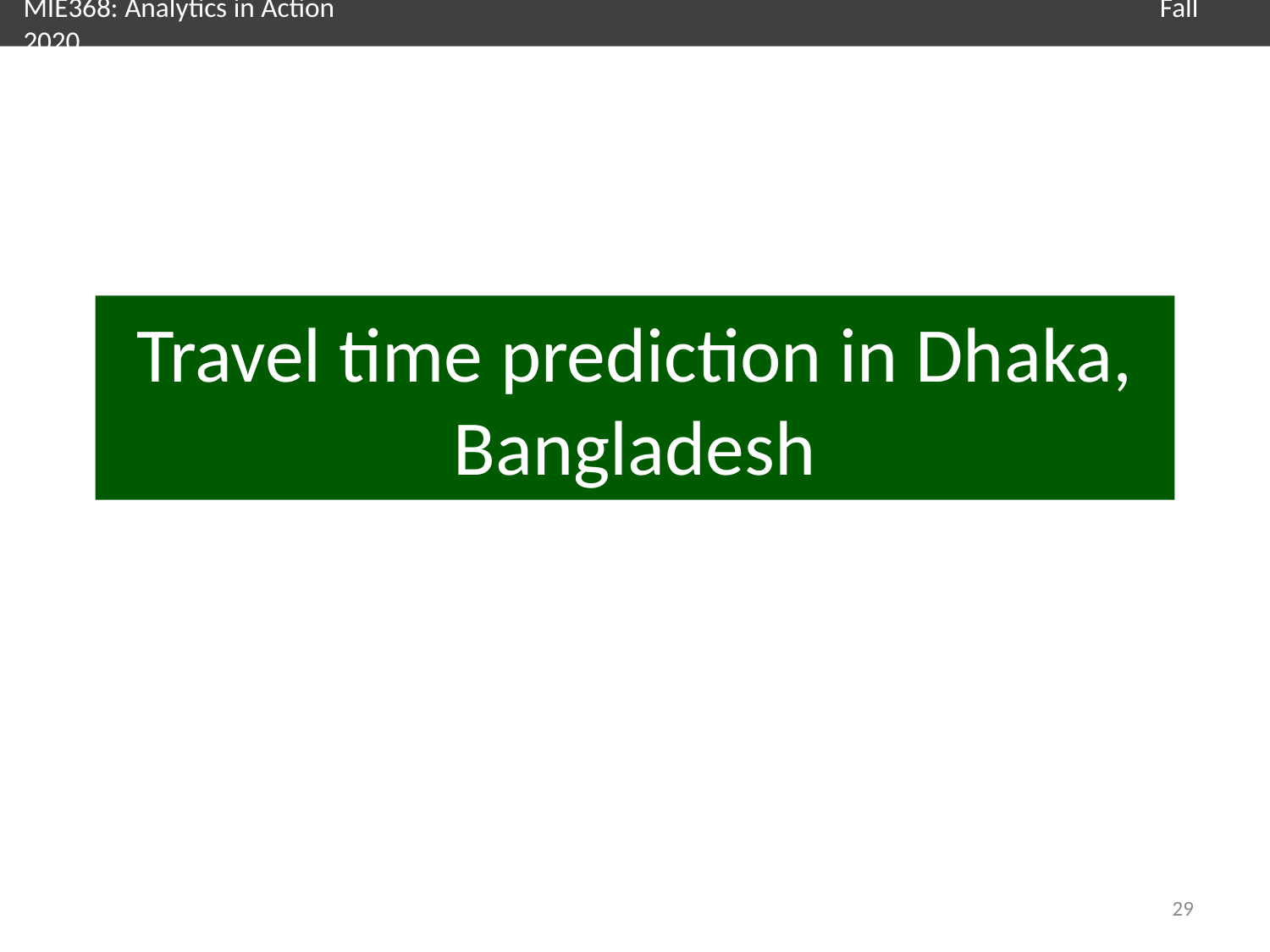

# Travel time prediction in Dhaka, Bangladesh

29